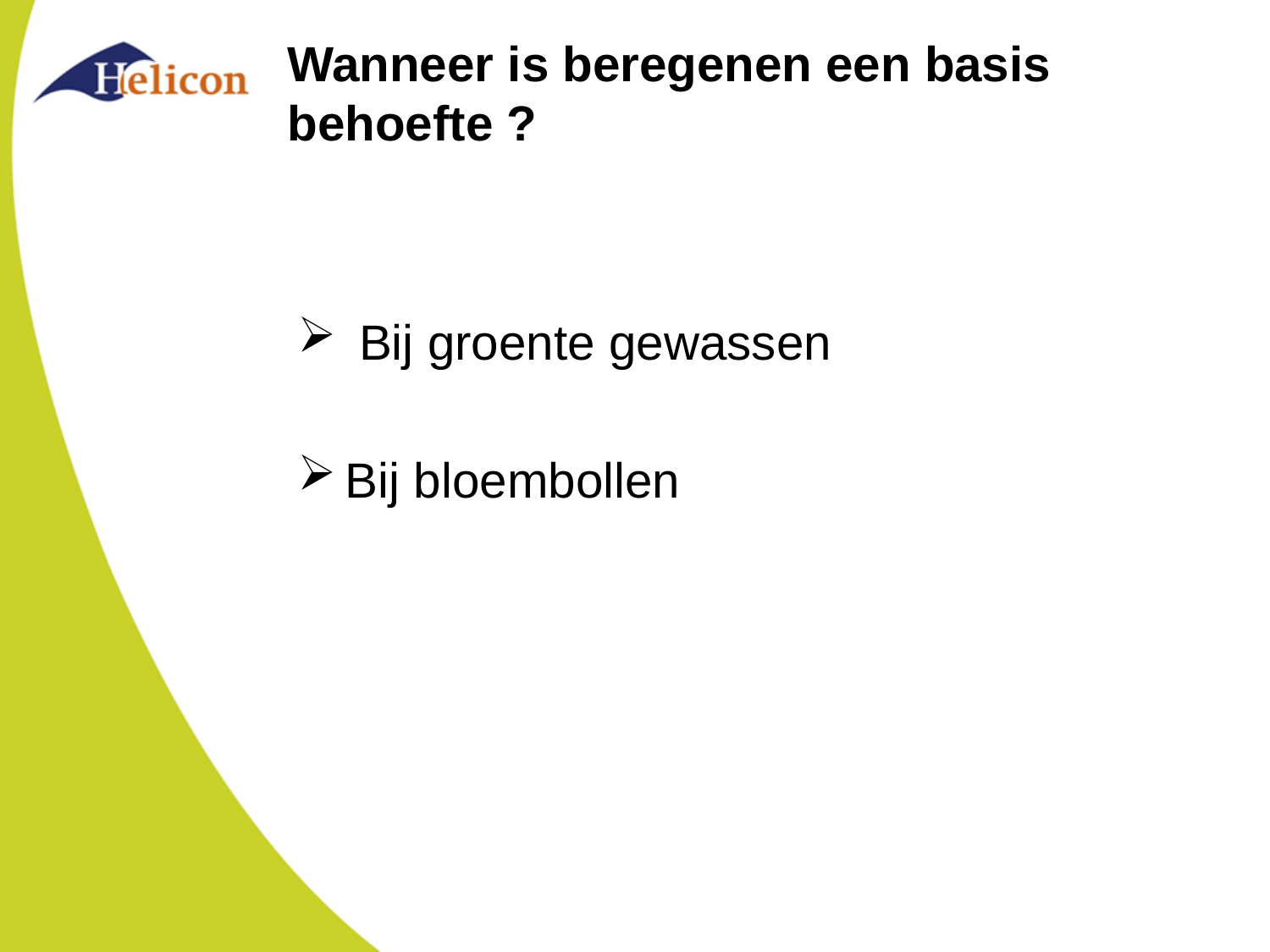

# Wanneer is beregenen een basis behoefte ?

 Bij groente gewassen

Bij bloembollen